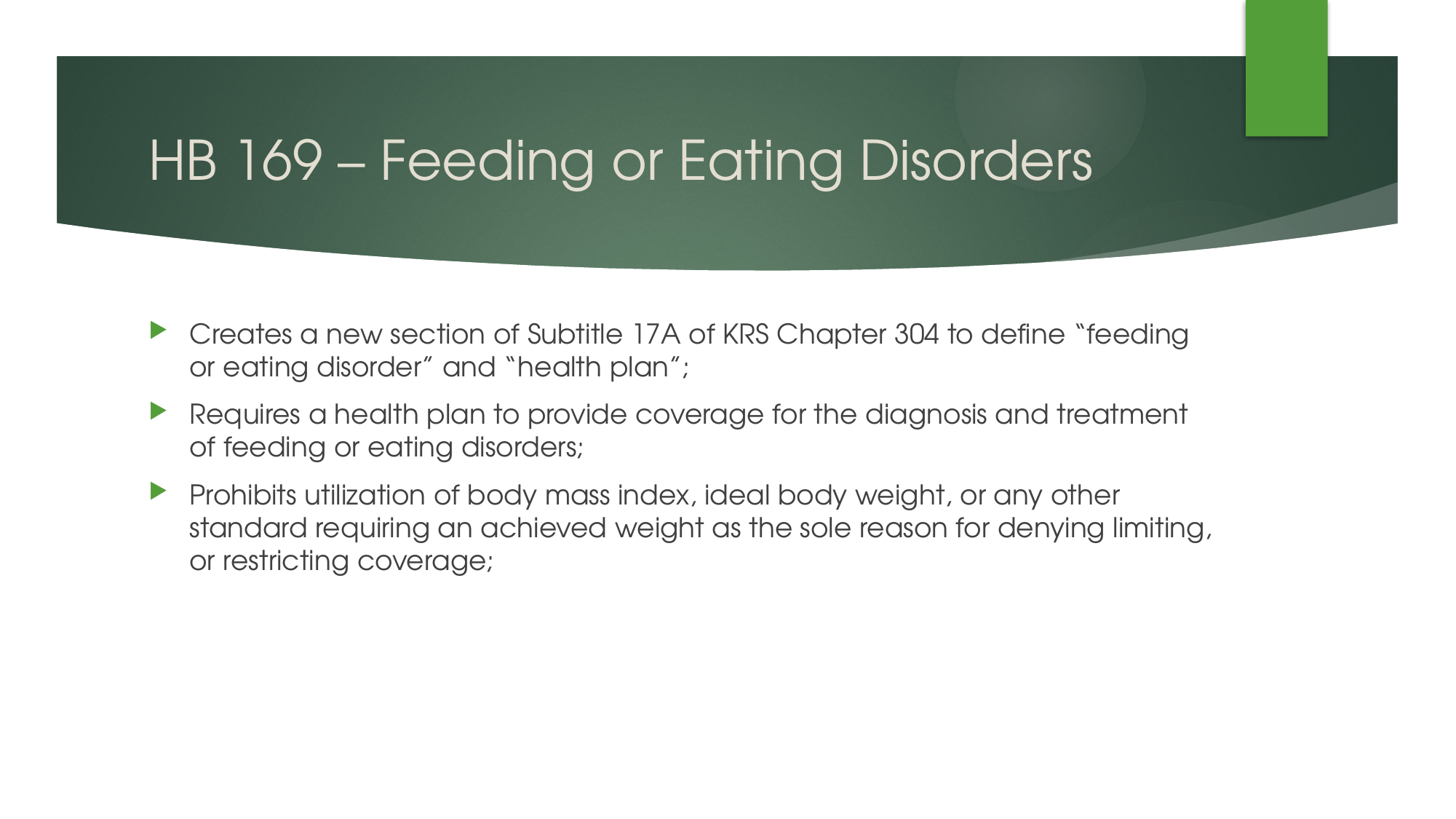

# HB 169 – Feeding or Eating Disorders
Creates a new section of Subtitle 17A of KRS Chapter 304 to define “feeding or eating disorder” and “health plan”;
Requires a health plan to provide coverage for the diagnosis and treatment of feeding or eating disorders;
Prohibits utilization of body mass index, ideal body weight, or any other standard requiring an achieved weight as the sole reason for denying limiting, or restricting coverage;